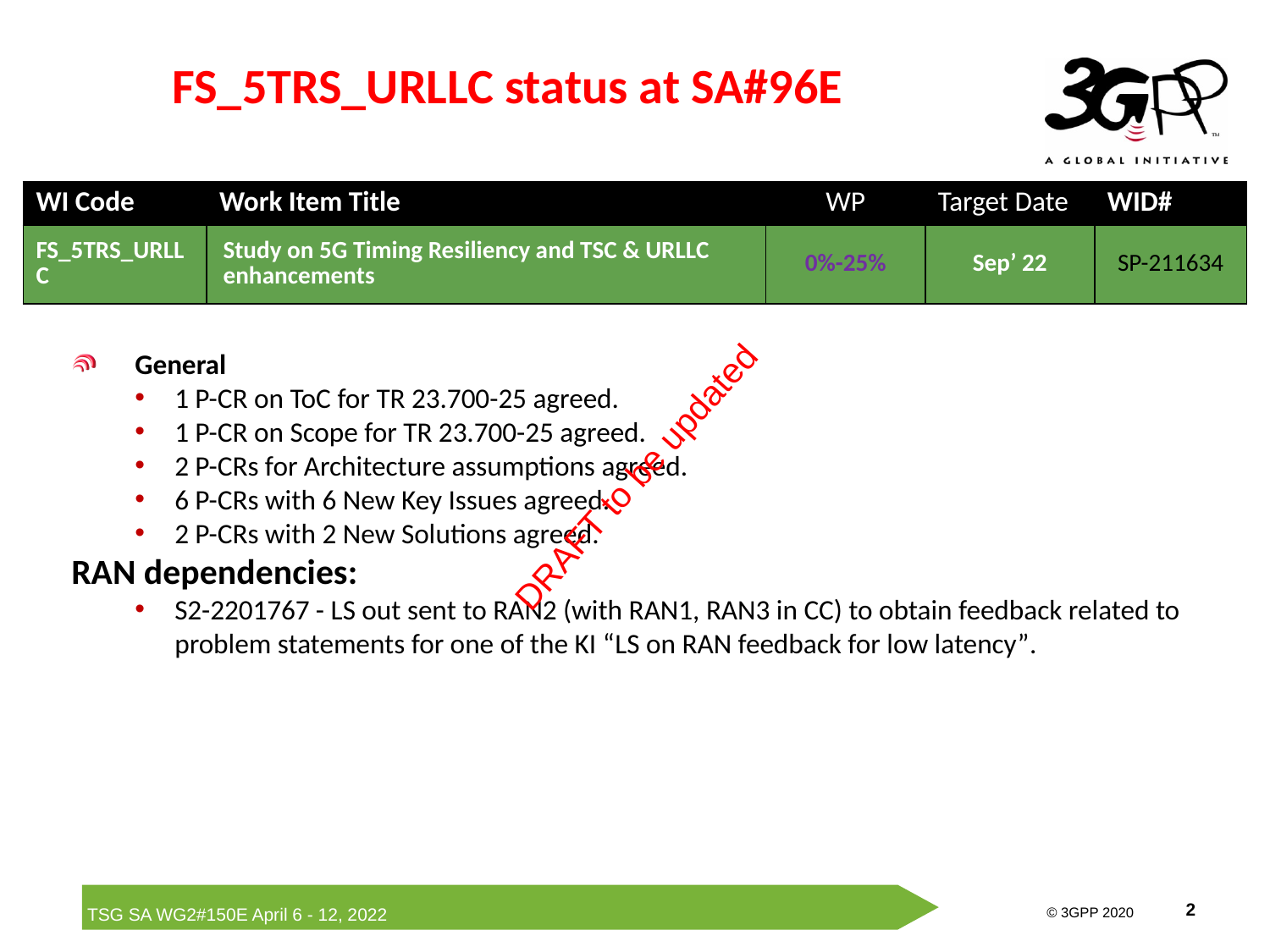

# FS_5TRS_URLLC status at SA#96E
| WI Code | Work Item Title | WP | Target Date | WID# |
| --- | --- | --- | --- | --- |
| FS\_5TRS\_URLLC | Study on 5G Timing Resiliency and TSC & URLLC enhancements | 0%-25% | Sep’ 22 | SP-211634 |
General
1 P-CR on ToC for TR 23.700-25 agreed.
1 P-CR on Scope for TR 23.700-25 agreed.
2 P-CRs for Architecture assumptions agreed.
6 P-CRs with 6 New Key Issues agreed.
2 P-CRs with 2 New Solutions agreed.
RAN dependencies:
S2-2201767 - LS out sent to RAN2 (with RAN1, RAN3 in CC) to obtain feedback related to problem statements for one of the KI “LS on RAN feedback for low latency”.

DRAFT to be updated